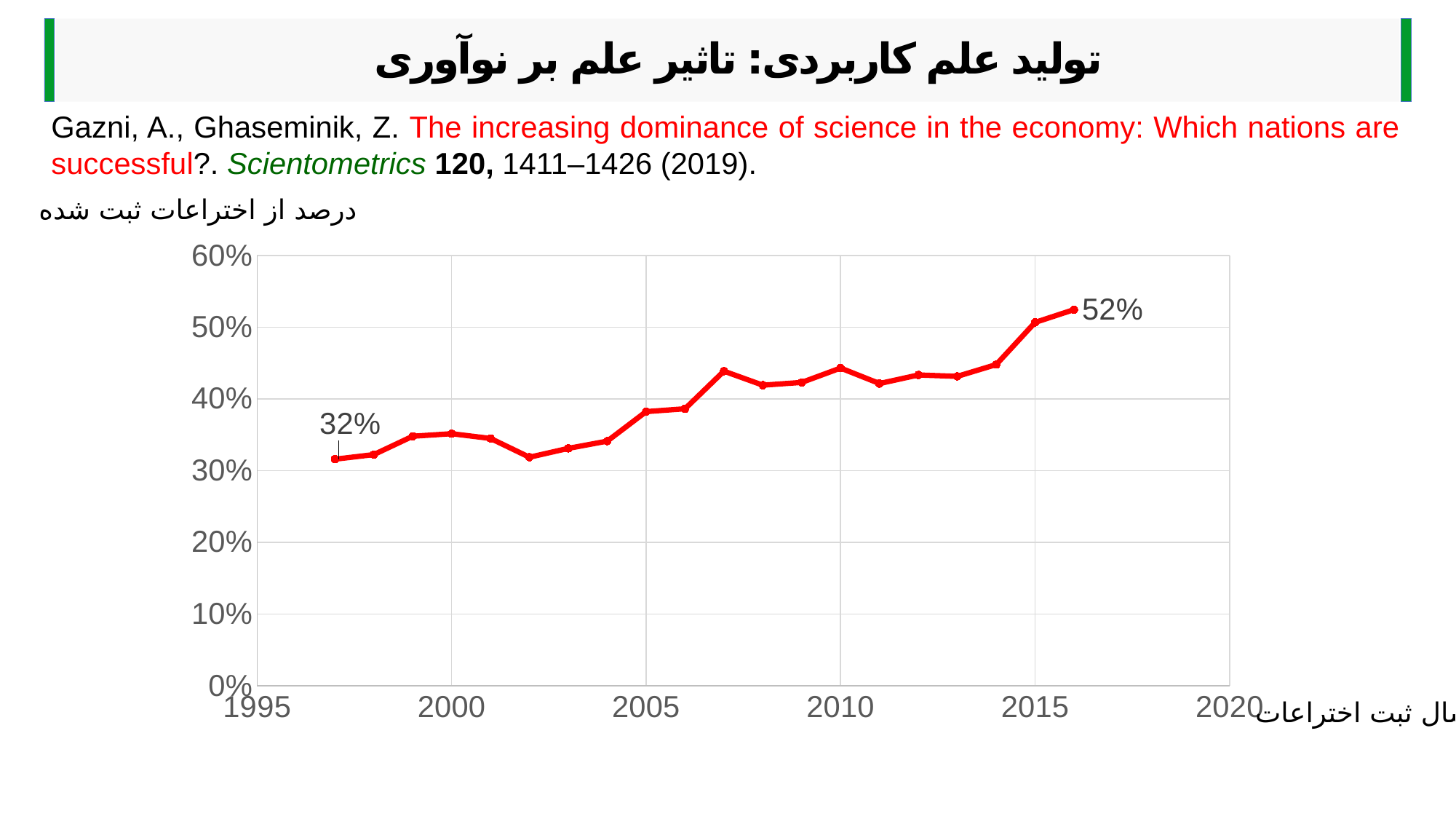

تولید علم کاربردی: تاثیر علم بر نوآوری

Gazni, A., Ghaseminik, Z. The increasing dominance of science in the economy: Which nations are successful?. Scientometrics 120, 1411–1426 (2019).
درصد از اختراعات ثبت شده

### Chart

| Category |  |
|---|---|
سال ثبت اختراعات